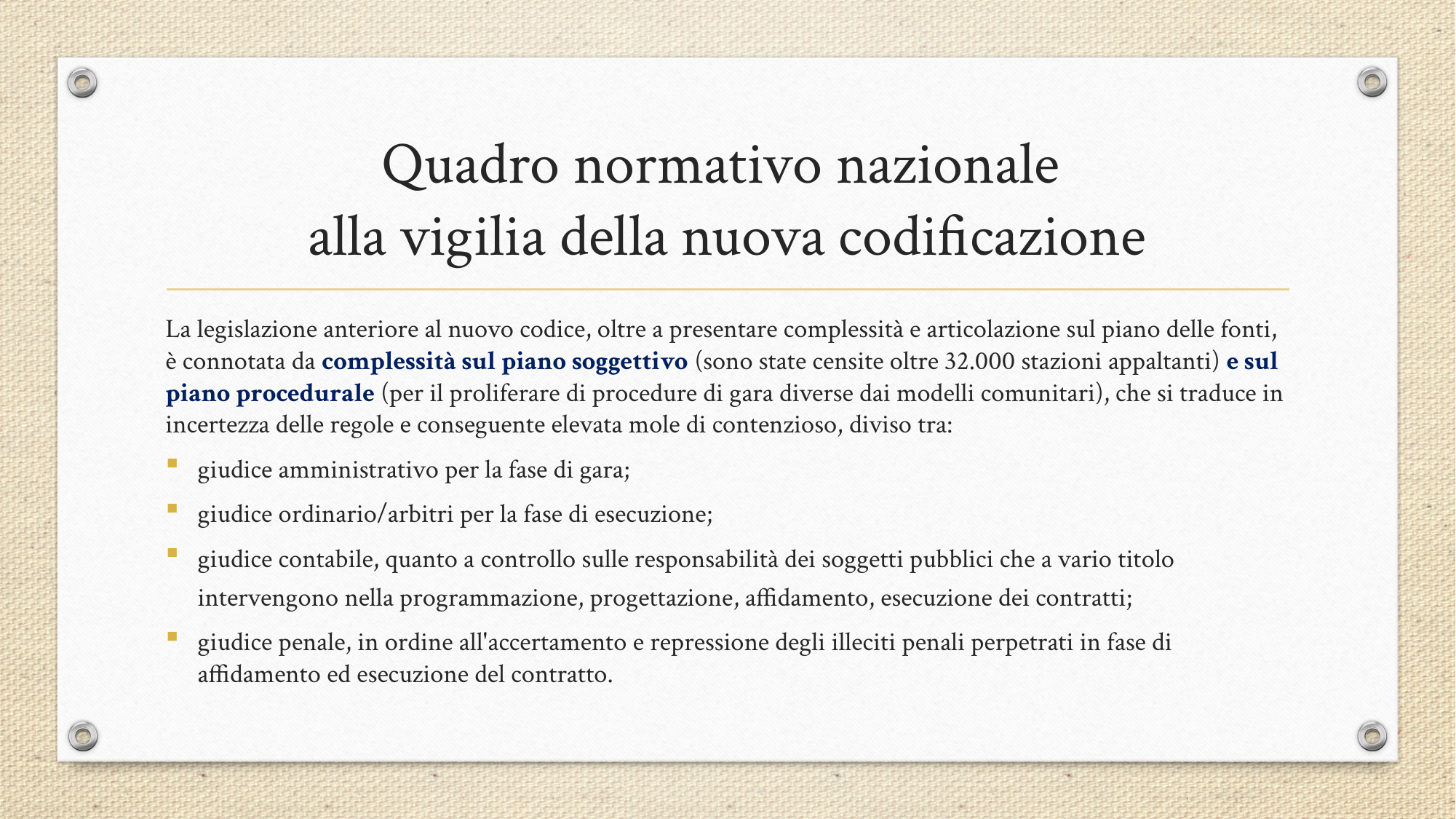

# Quadro normativo nazionale alla vigilia della nuova codificazione
La legislazione anteriore al nuovo codice, oltre a presentare complessità e articolazione sul piano delle fonti, è connotata da complessità sul piano soggettivo (sono state censite oltre 32.000 stazioni appaltanti) e sul piano procedurale (per il proliferare di procedure di gara diverse dai modelli comunitari), che si traduce in incertezza delle regole e conseguente elevata mole di contenzioso, diviso tra:
giudice amministrativo per la fase di gara;
giudice ordinario/arbitri per la fase di esecuzione;
giudice contabile, quanto a controllo sulle responsabilità dei soggetti pubblici che a vario titolo intervengono nella programmazione, progettazione, affidamento, esecuzione dei contratti;
giudice penale, in ordine all'accertamento e repressione degli illeciti penali perpetrati in fase di affidamento ed esecuzione del contratto.